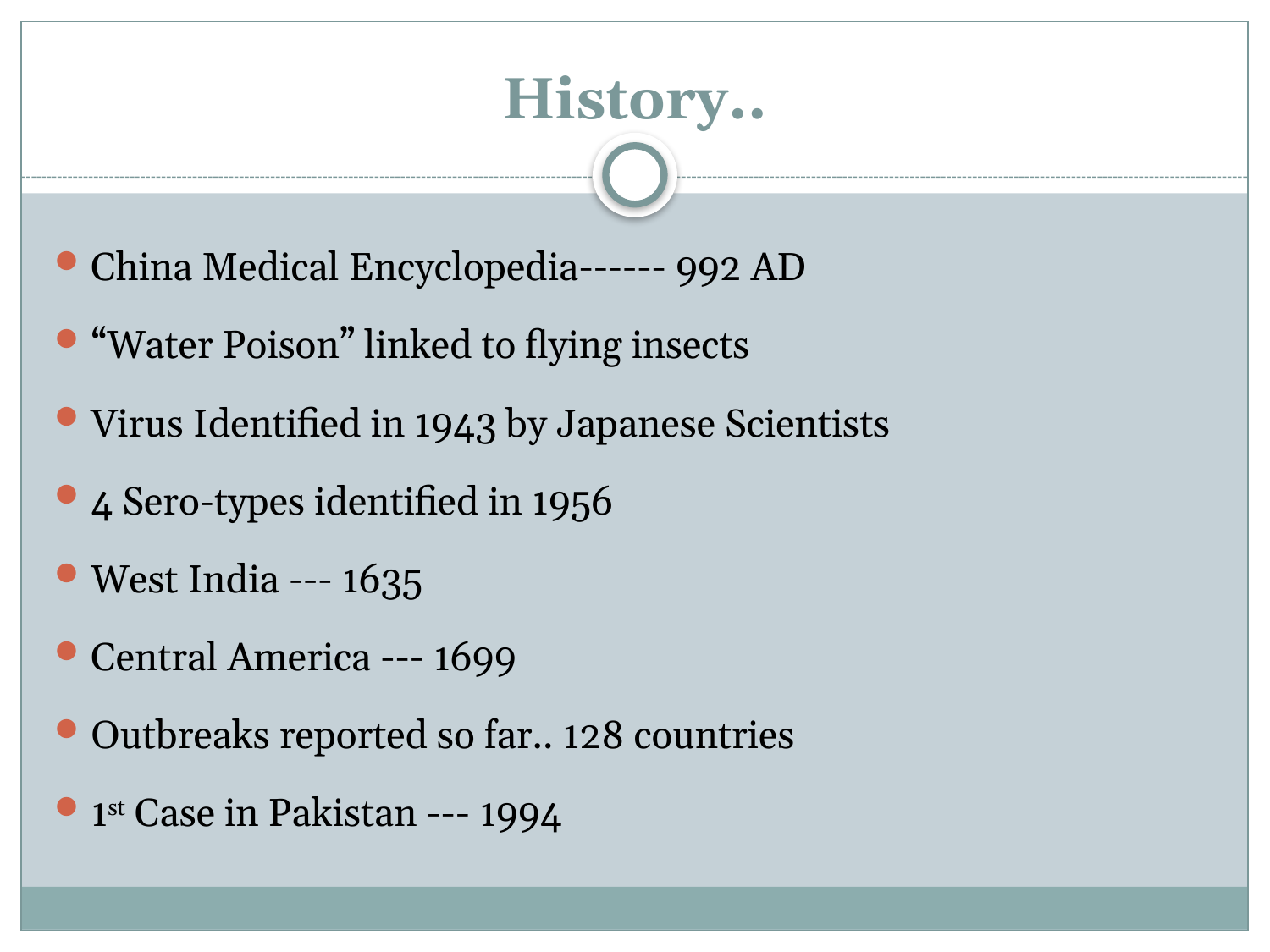

# History..
China Medical Encyclopedia------ 992 AD
“Water Poison” linked to flying insects
Virus Identified in 1943 by Japanese Scientists
4 Sero-types identified in 1956
West India --- 1635
Central America --- 1699
Outbreaks reported so far.. 128 countries
1st Case in Pakistan --- 1994